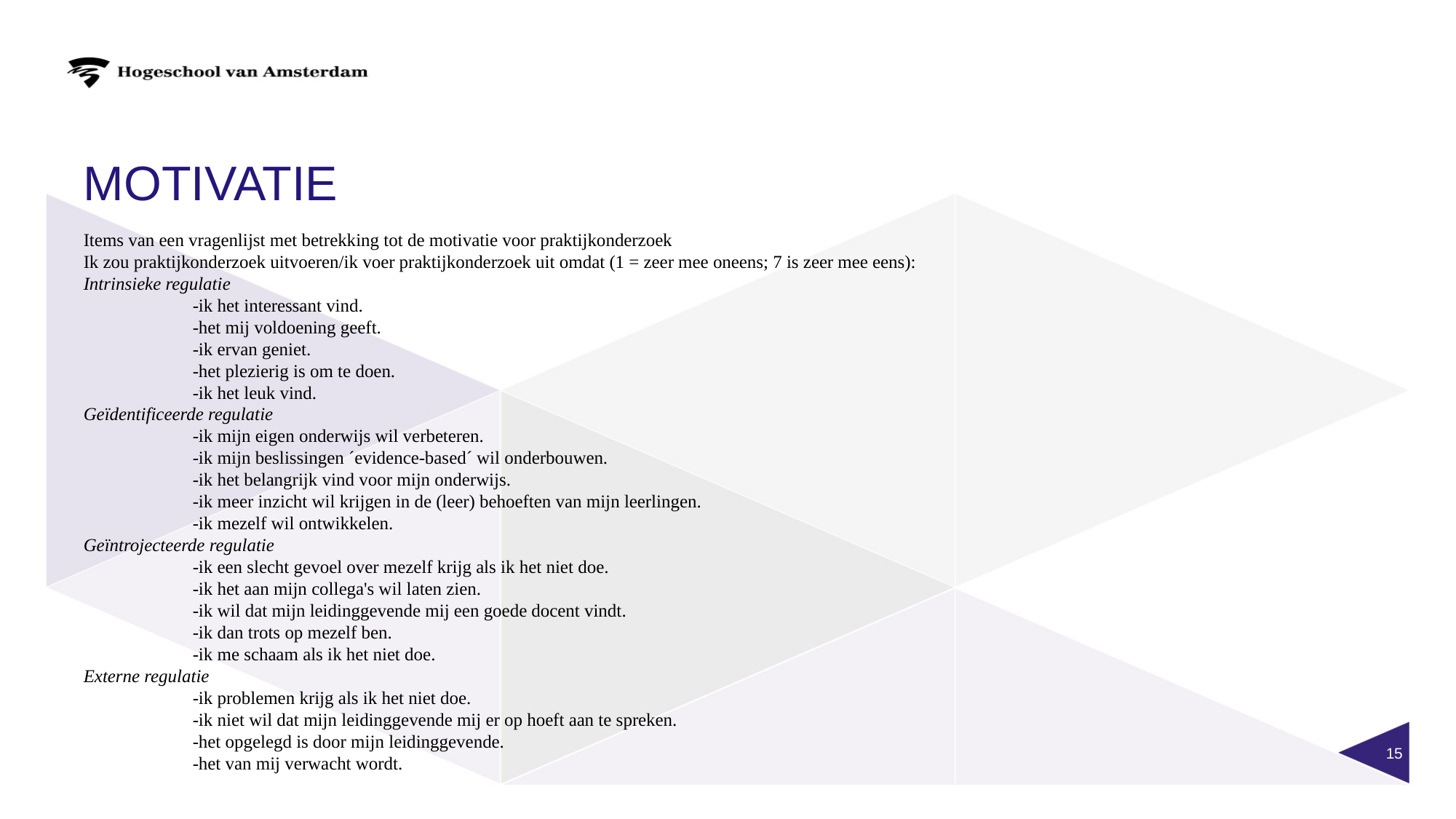

# Motivatie
Items van een vragenlijst met betrekking tot de motivatie voor praktijkonderzoek
Ik zou praktijkonderzoek uitvoeren/ik voer praktijkonderzoek uit omdat (1 = zeer mee oneens; 7 is zeer mee eens):
Intrinsieke regulatie
	-ik het interessant vind.
	-het mij voldoening geeft.
	-ik ervan geniet.
	-het plezierig is om te doen.
	-ik het leuk vind.
Geïdentificeerde regulatie
	-ik mijn eigen onderwijs wil verbeteren.
	-ik mijn beslissingen ´evidence-based´ wil onderbouwen.
	-ik het belangrijk vind voor mijn onderwijs.
	-ik meer inzicht wil krijgen in de (leer) behoeften van mijn leerlingen.
	-ik mezelf wil ontwikkelen.
Geïntrojecteerde regulatie
	-ik een slecht gevoel over mezelf krijg als ik het niet doe.
	-ik het aan mijn collega's wil laten zien.
	-ik wil dat mijn leidinggevende mij een goede docent vindt.
	-ik dan trots op mezelf ben.
	-ik me schaam als ik het niet doe.
Externe regulatie
	-ik problemen krijg als ik het niet doe.
	-ik niet wil dat mijn leidinggevende mij er op hoeft aan te spreken.
	-het opgelegd is door mijn leidinggevende.
	-het van mij verwacht wordt.

15